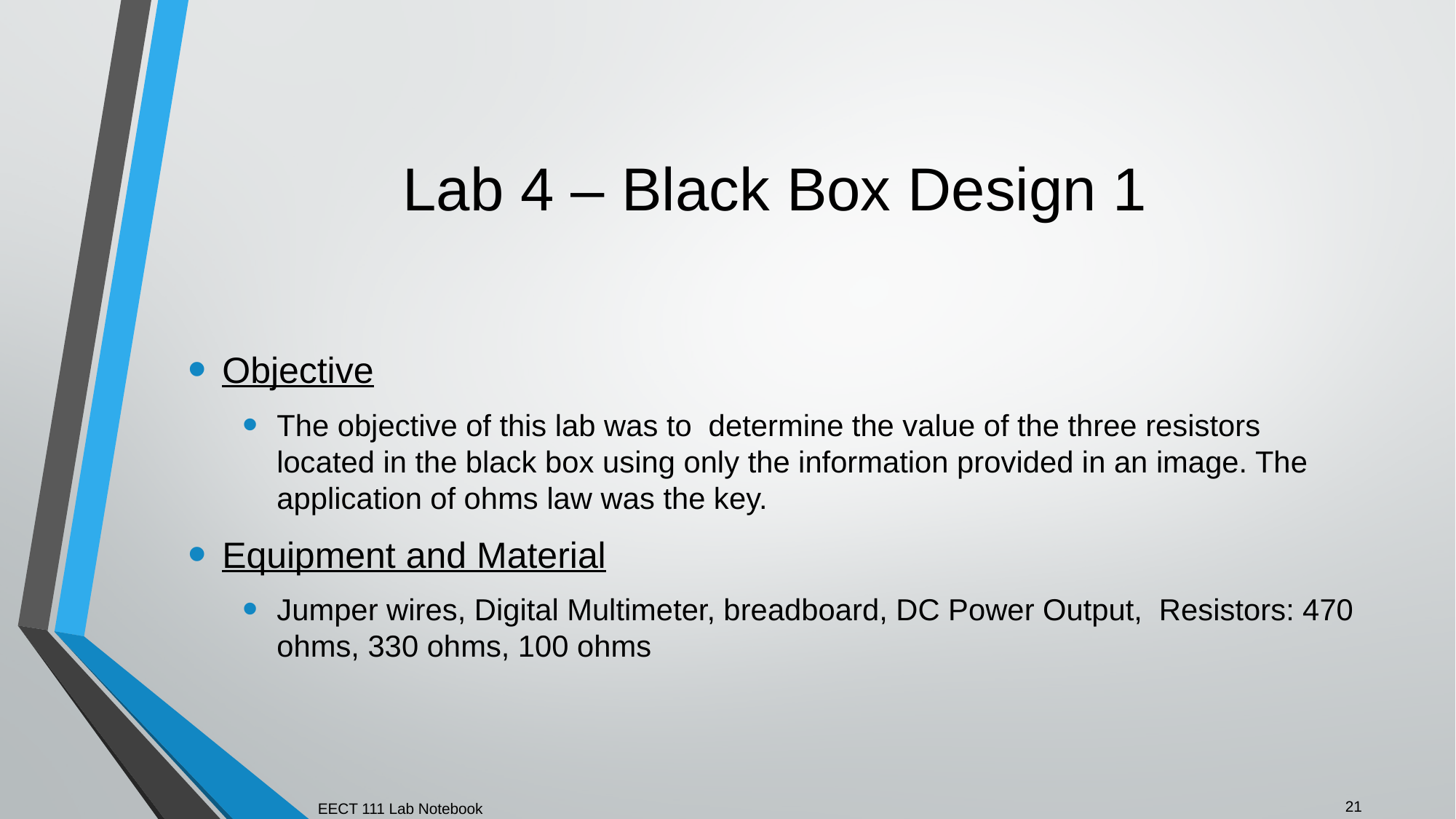

# Lab 4 – Black Box Design 1
Objective
The objective of this lab was to  determine the value of the three resistors located in the black box using only the information provided in an image. The application of ohms law was the key.
Equipment and Material
Jumper wires, Digital Multimeter, breadboard, DC Power Output,  Resistors: 470 ohms, 330 ohms, 100 ohms
21
EECT 111 Lab Notebook